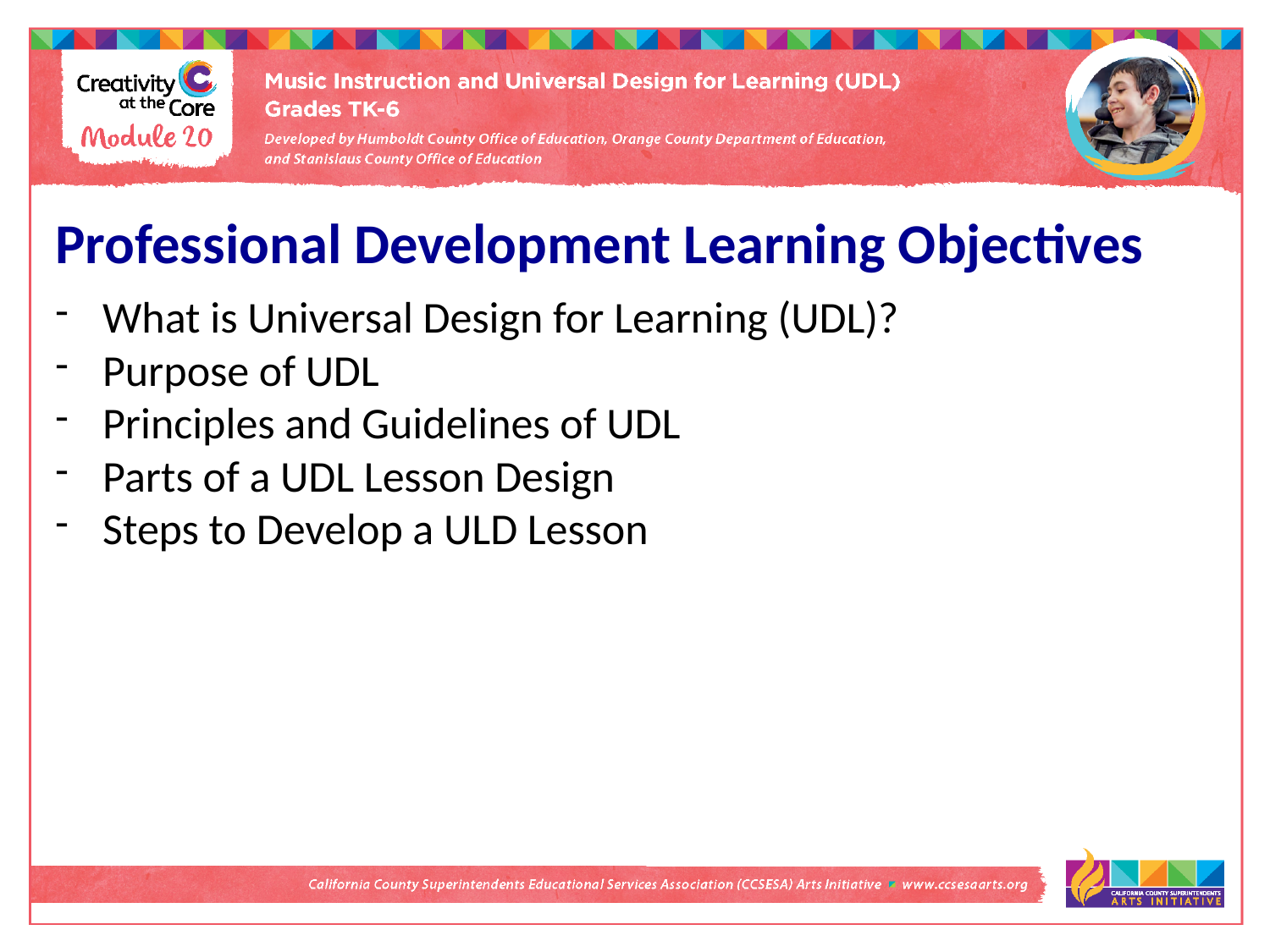

Professional Development Learning Objectives
What is Universal Design for Learning (UDL)?
Purpose of UDL
Principles and Guidelines of UDL
Parts of a UDL Lesson Design
Steps to Develop a ULD Lesson